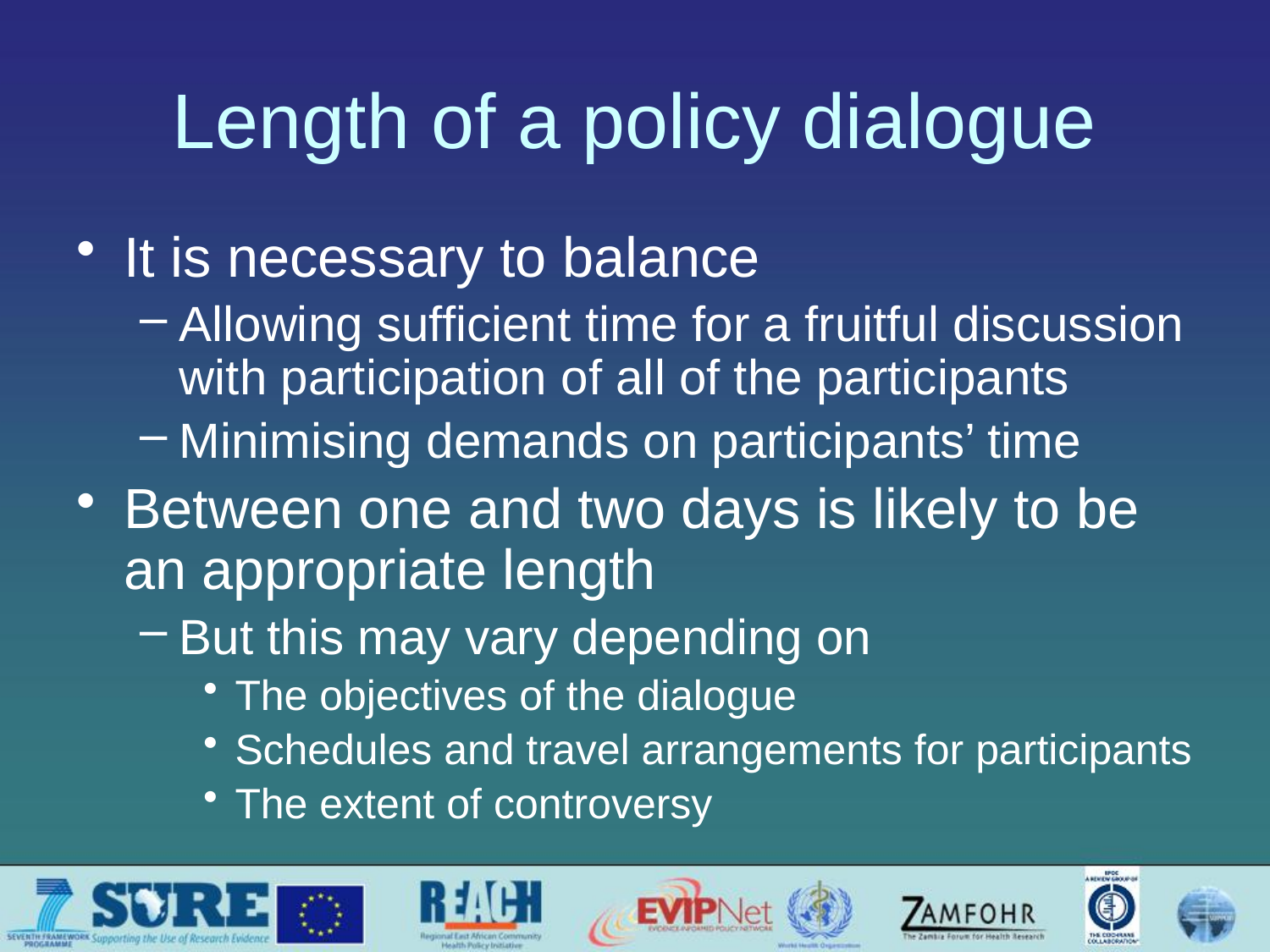

# Length of a policy dialogue
It is necessary to balance
Allowing sufficient time for a fruitful discussion with participation of all of the participants
Minimising demands on participants’ time
Between one and two days is likely to be an appropriate length
But this may vary depending on
The objectives of the dialogue
Schedules and travel arrangements for participants
The extent of controversy